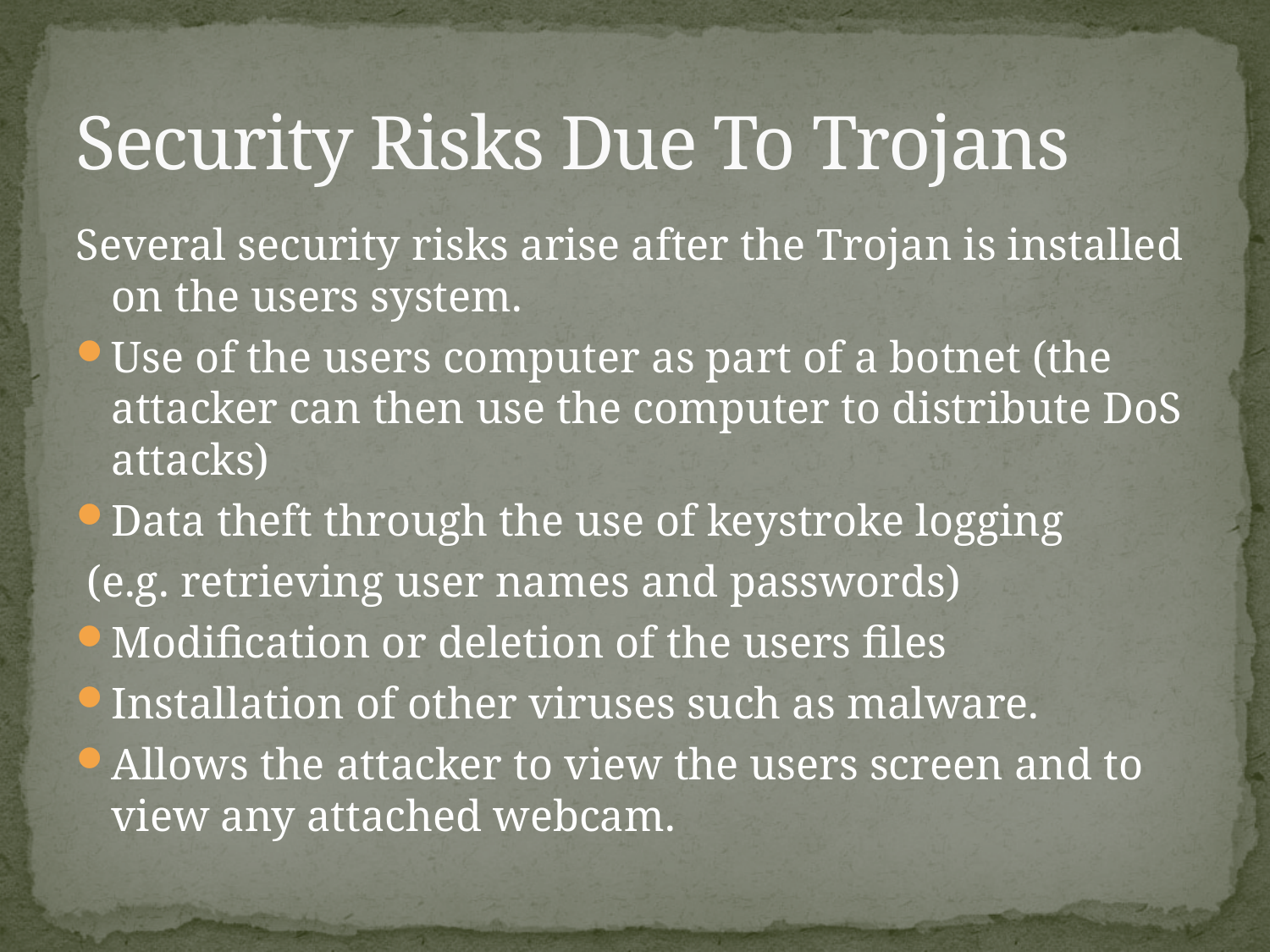

# Security Risks Due To Trojans
Several security risks arise after the Trojan is installed on the users system.
Use of the users computer as part of a botnet (the attacker can then use the computer to distribute DoS attacks)
Data theft through the use of keystroke logging
 (e.g. retrieving user names and passwords)
Modification or deletion of the users files
Installation of other viruses such as malware.
Allows the attacker to view the users screen and to view any attached webcam.